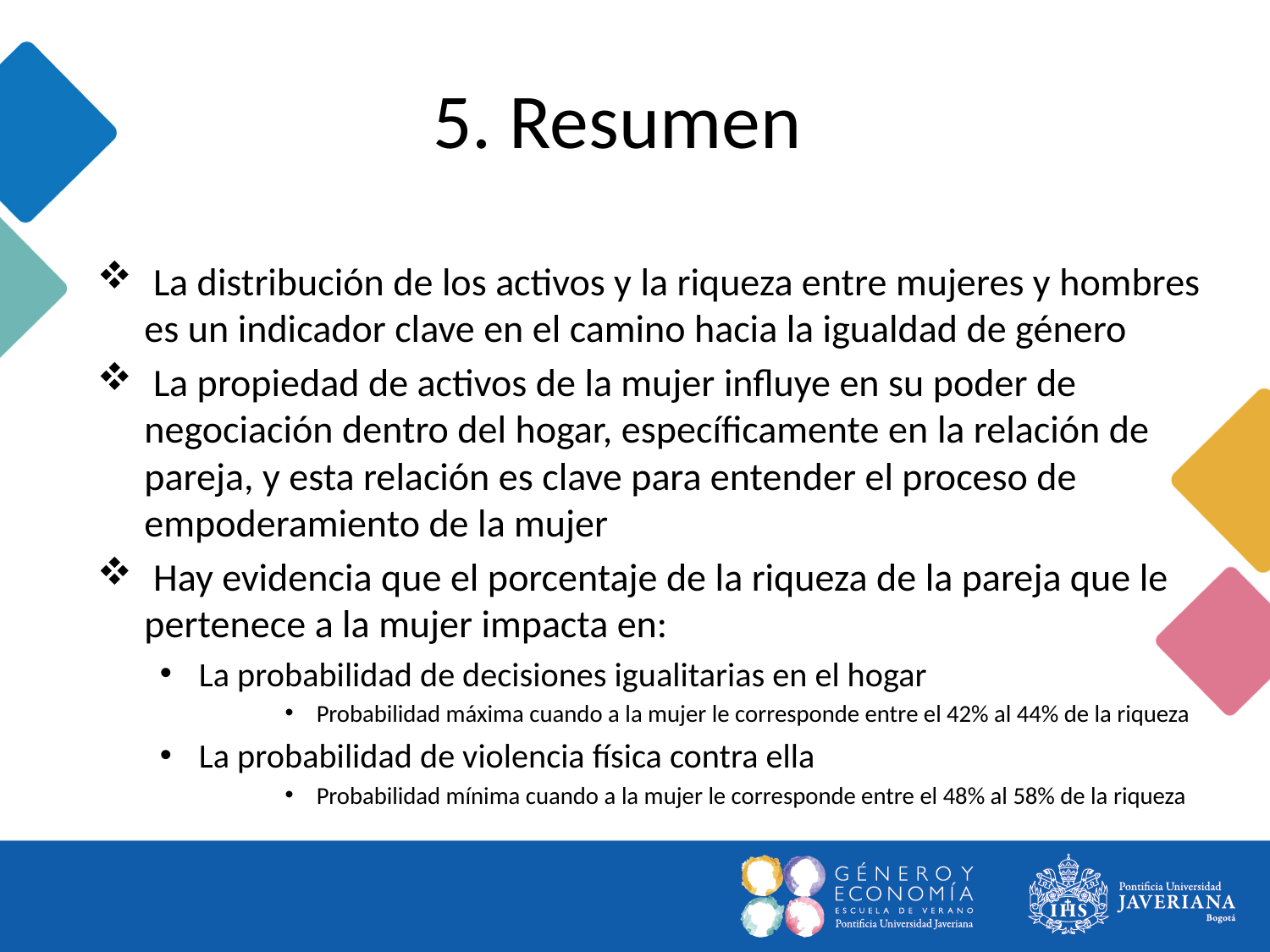

# 5. Resumen
 La distribución de los activos y la riqueza entre mujeres y hombres es un indicador clave en el camino hacia la igualdad de género
 La propiedad de activos de la mujer influye en su poder de negociación dentro del hogar, específicamente en la relación de pareja, y esta relación es clave para entender el proceso de empoderamiento de la mujer
 Hay evidencia que el porcentaje de la riqueza de la pareja que le pertenece a la mujer impacta en:
La probabilidad de decisiones igualitarias en el hogar
Probabilidad máxima cuando a la mujer le corresponde entre el 42% al 44% de la riqueza
La probabilidad de violencia física contra ella
Probabilidad mínima cuando a la mujer le corresponde entre el 48% al 58% de la riqueza